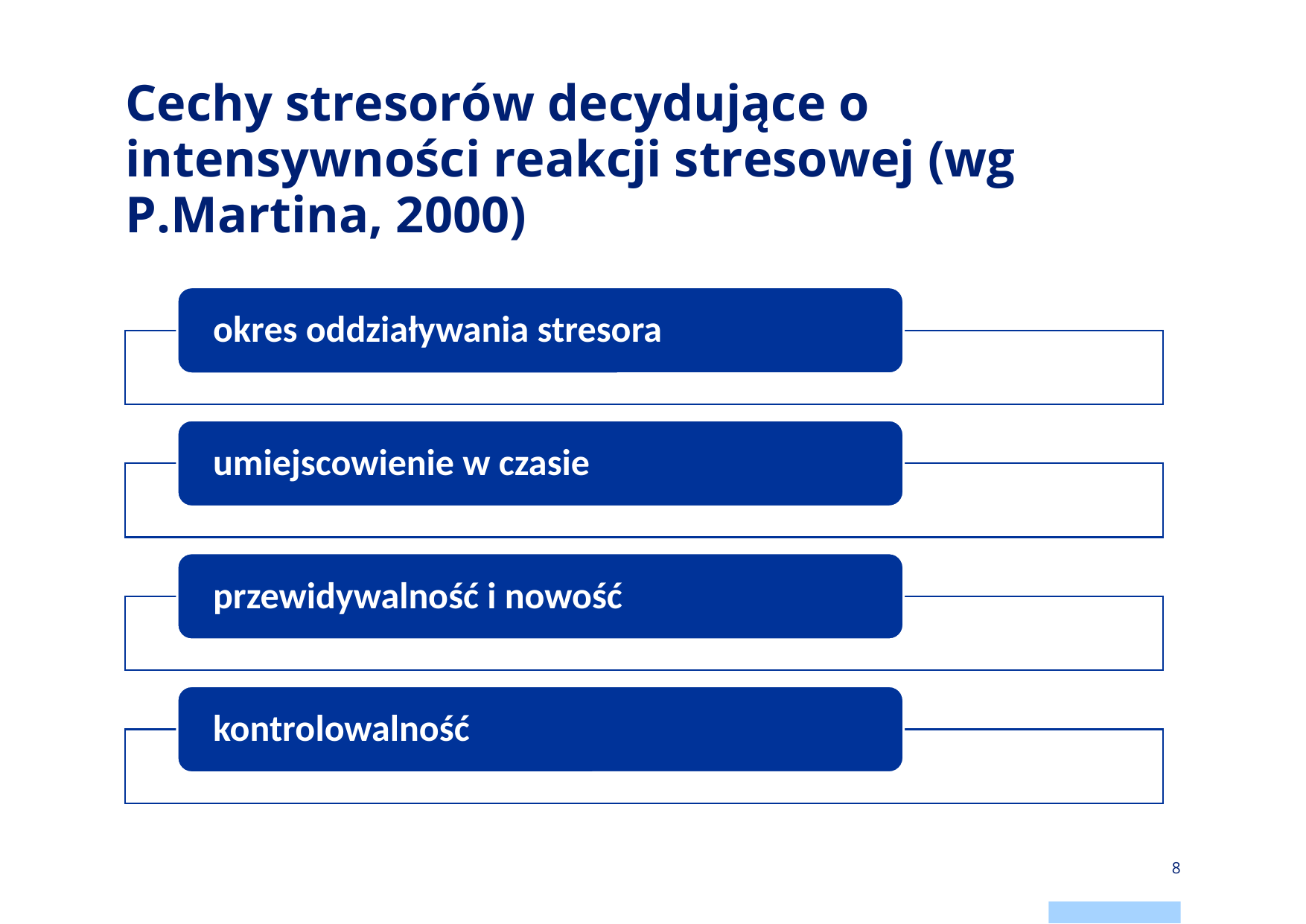

# Cechy stresorów decydujące o intensywności reakcji stresowej (wg P.Martina, 2000)
okres oddziaływania stresora
umiejscowienie w czasie
przewidywalność i nowość
kontrolowalność
8